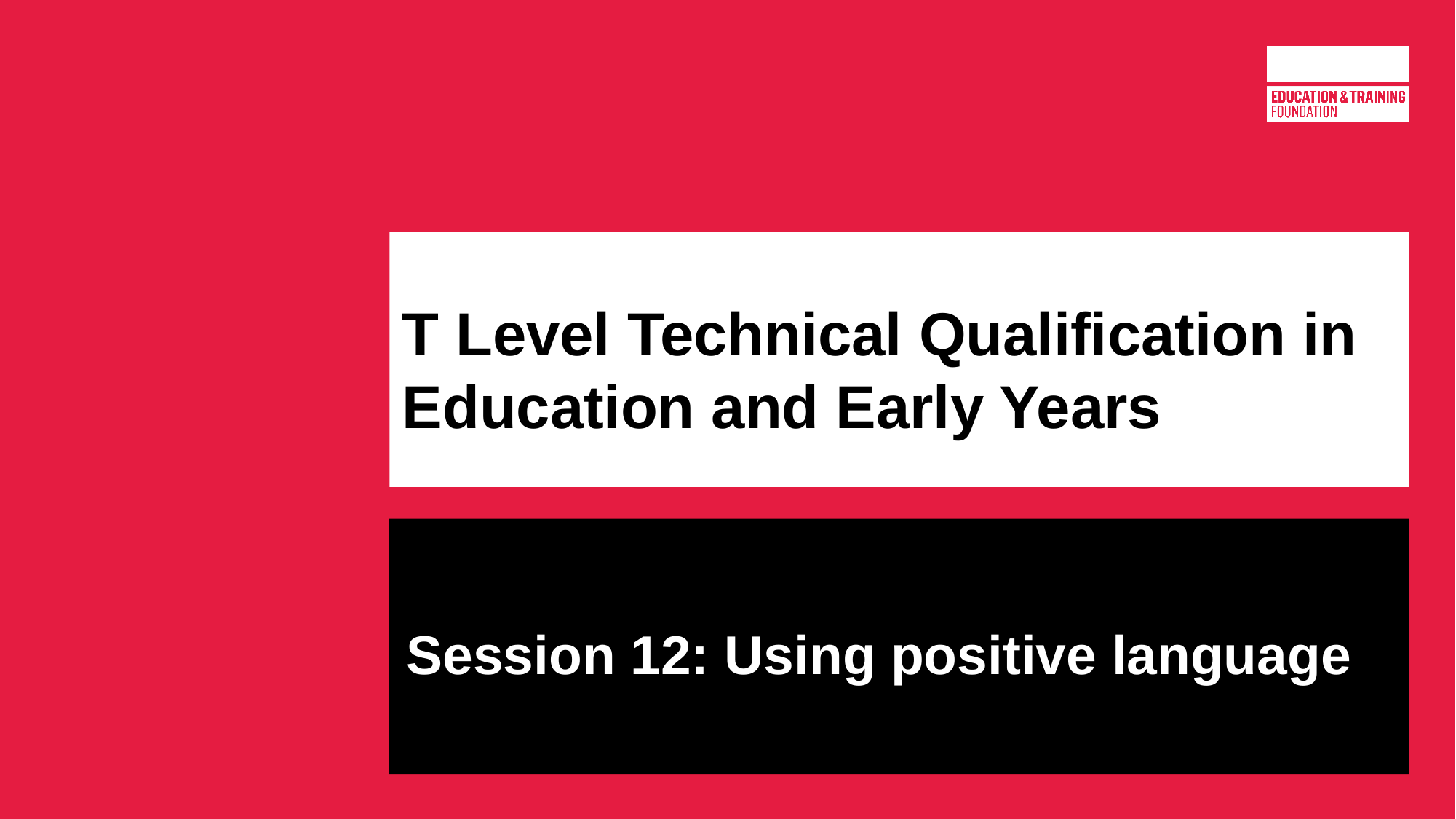

# T Level Technical Qualification in Education and Early Years
Session 12: Using positive language